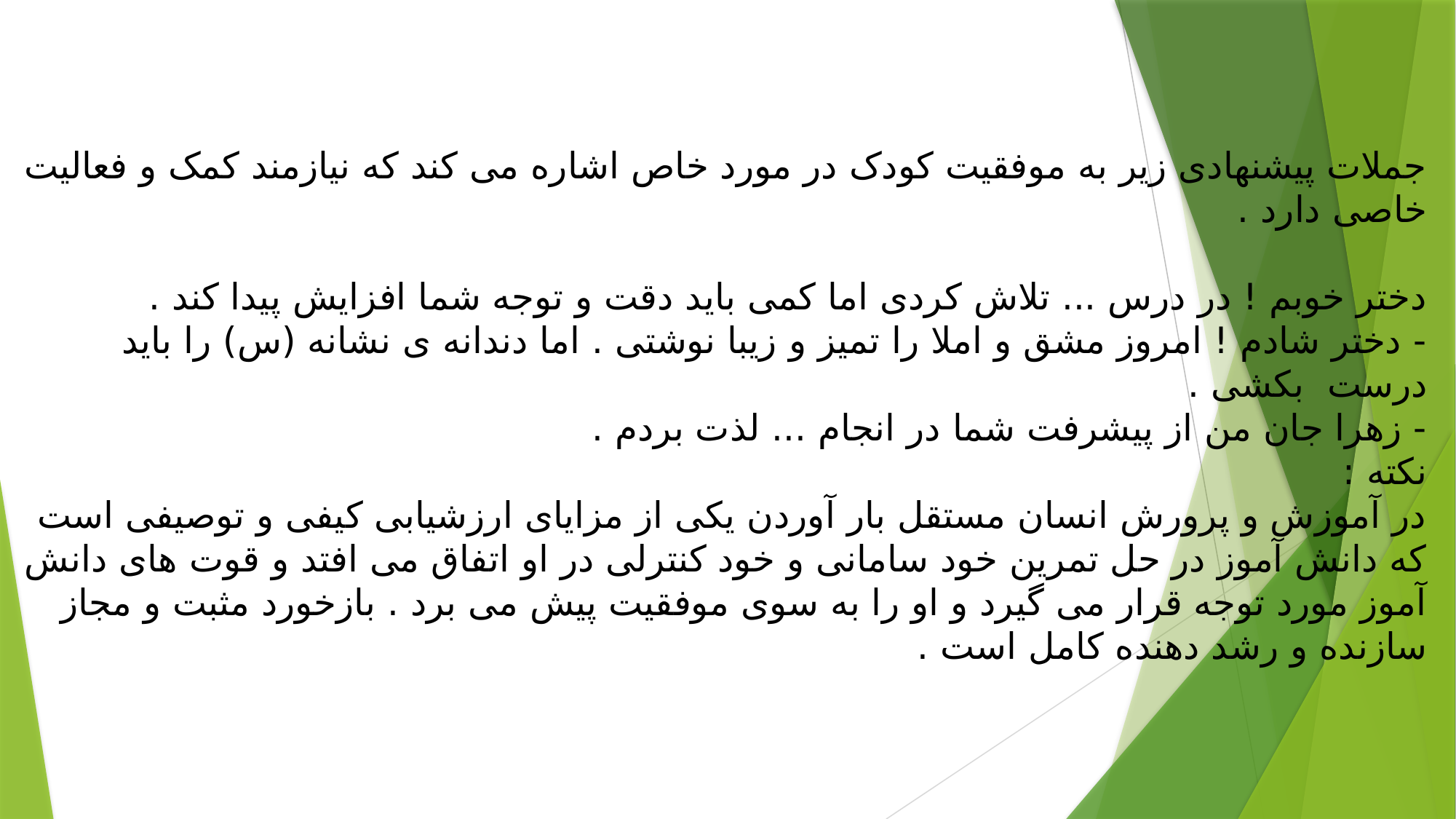

# جملات پیشنهادی زیر به موفقیت کودک در مورد خاص اشاره می کند که نیازمند کمک و فعالیت خاصی دارد . دختر خوبم ! در درس ... تلاش کردی اما کمی باید دقت و توجه شما افزایش پیدا کند . - دختر شادم ! امروز مشق و املا را تمیز و زیبا نوشتی . اما دندانه ی نشانه (س) را باید درست  بکشی . - زهرا جان من از پیشرفت شما در انجام ... لذت بردم . نکته : در آموزش و پرورش انسان مستقل بار آوردن یکی از مزایای ارزشیابی کیفی و توصیفی است که دانش آموز در حل تمرین خود سامانی و خود کنترلی در او اتفاق می افتد و قوت های دانش آموز مورد توجه قرار می گیرد و او را به سوی موفقیت پیش می برد . بازخورد مثبت و مجاز سازنده و رشد دهنده کامل است .